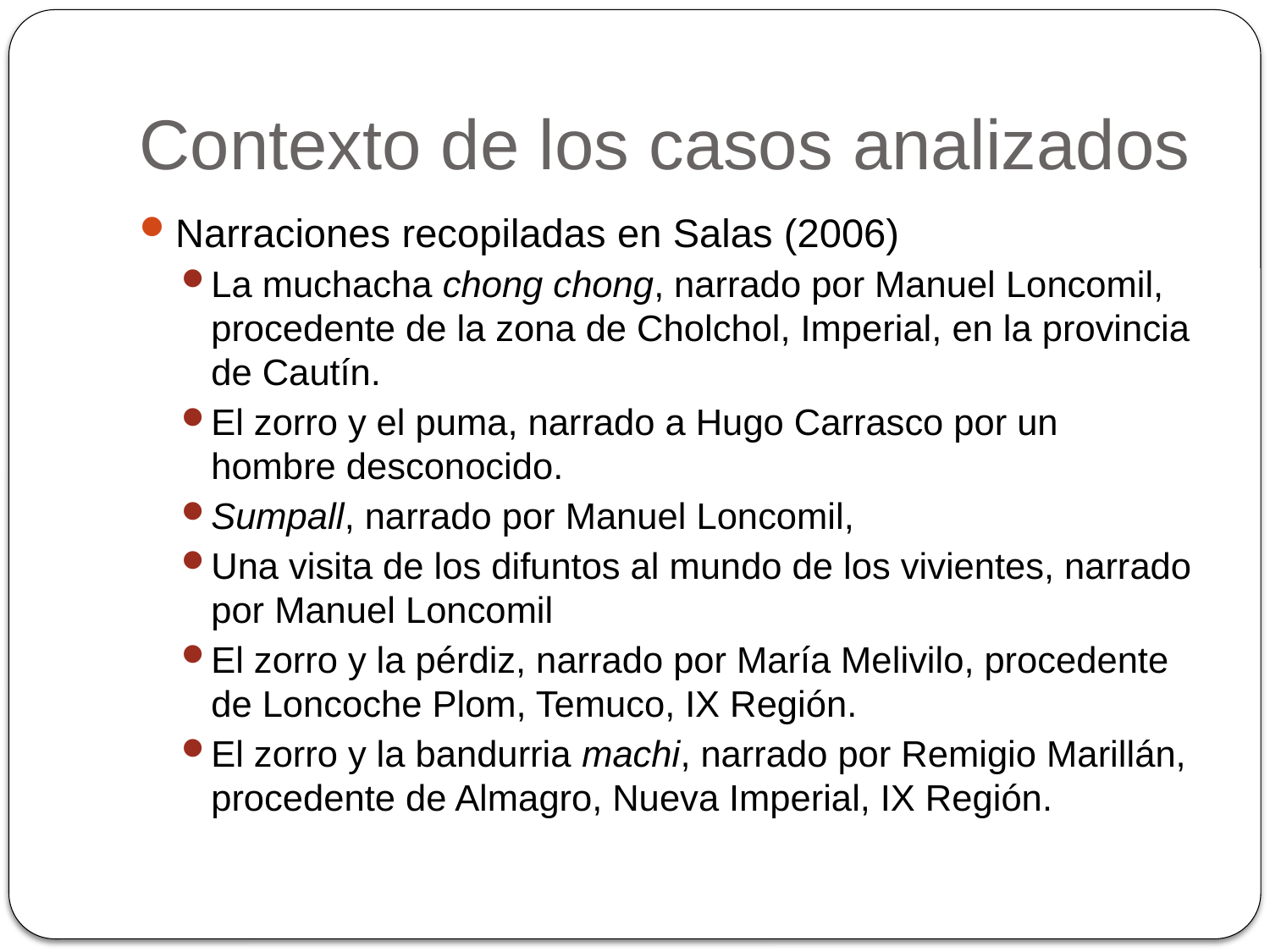

# Contexto de los casos analizados
Narraciones recopiladas en Salas (2006)
La muchacha chong chong, narrado por Manuel Loncomil, procedente de la zona de Cholchol, Imperial, en la provincia de Cautín.
El zorro y el puma, narrado a Hugo Carrasco por un hombre desconocido.
Sumpall, narrado por Manuel Loncomil,
Una visita de los difuntos al mundo de los vivientes, narrado por Manuel Loncomil
El zorro y la pérdiz, narrado por María Melivilo, procedente de Loncoche Plom, Temuco, IX Región.
El zorro y la bandurria machi, narrado por Remigio Marillán, procedente de Almagro, Nueva Imperial, IX Región.